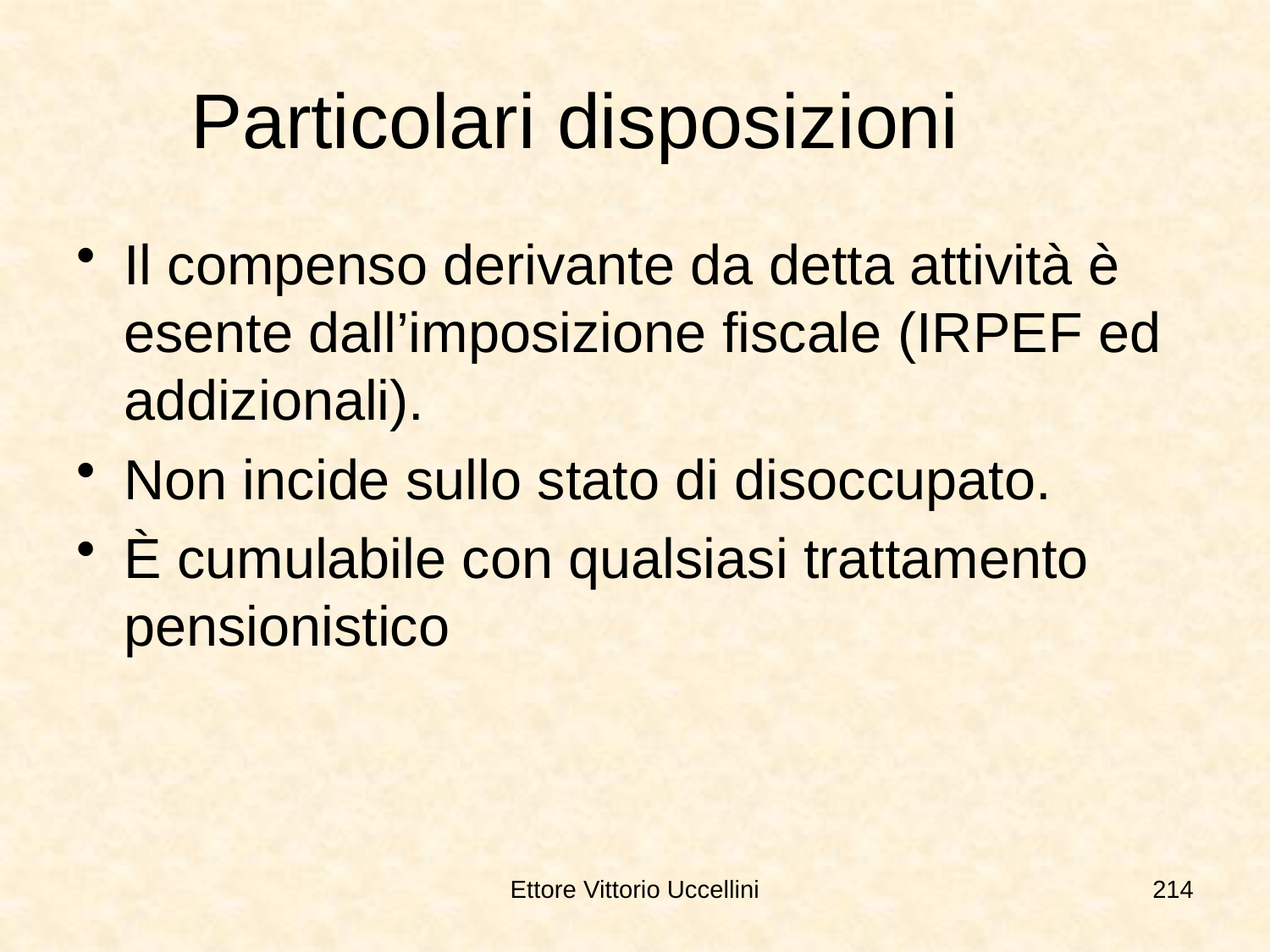

# Particolari disposizioni
Il compenso derivante da detta attività è esente dall’imposizione fiscale (IRPEF ed addizionali).
Non incide sullo stato di disoccupato.
È cumulabile con qualsiasi trattamento pensionistico
Ettore Vittorio Uccellini
214